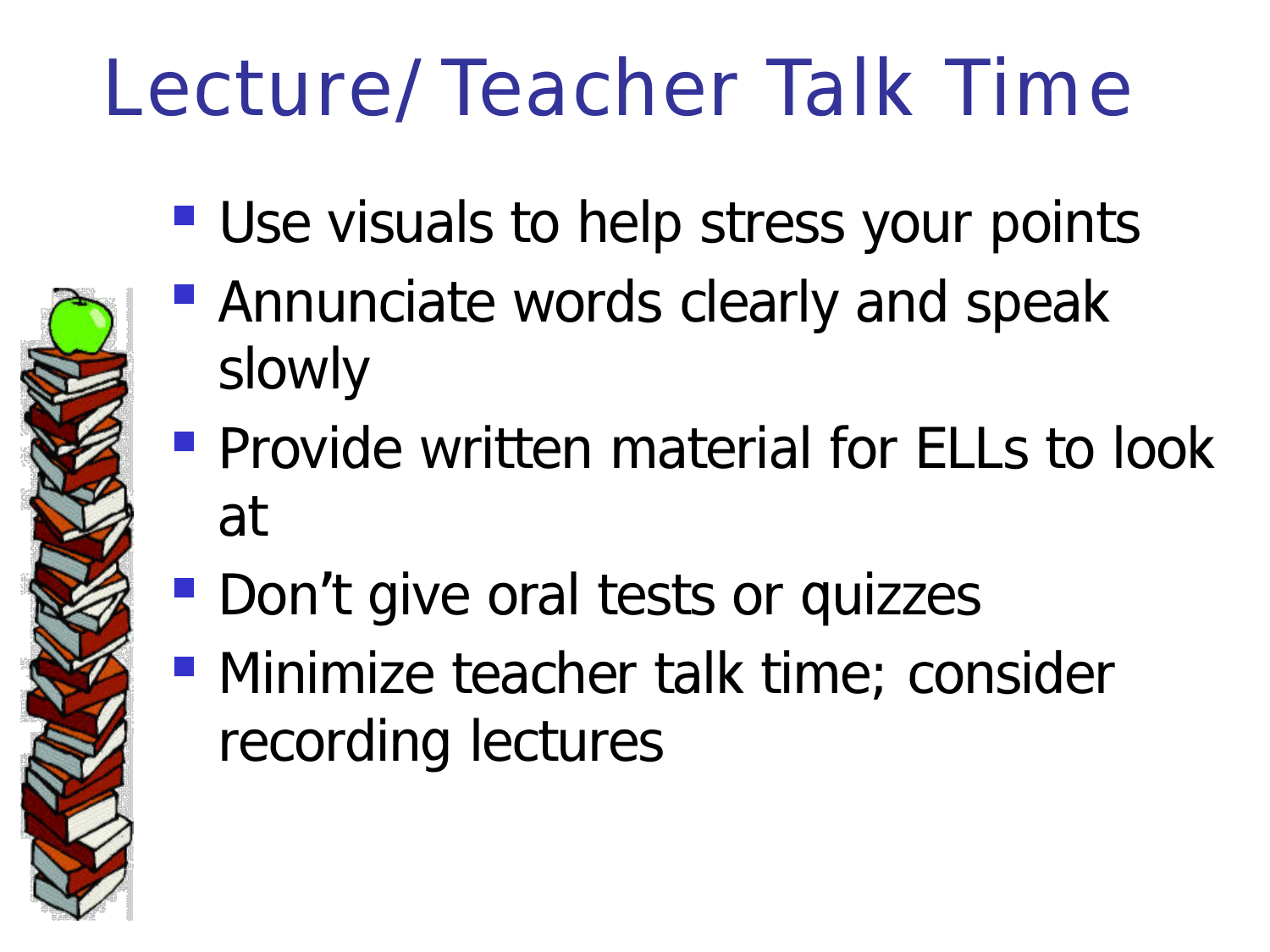

# Lecture/Teacher Talk Time
Use visuals to help stress your points
Annunciate words clearly and speak slowly
Provide written material for ELLs to look at
Don’t give oral tests or quizzes
Minimize teacher talk time; consider  recording lectures